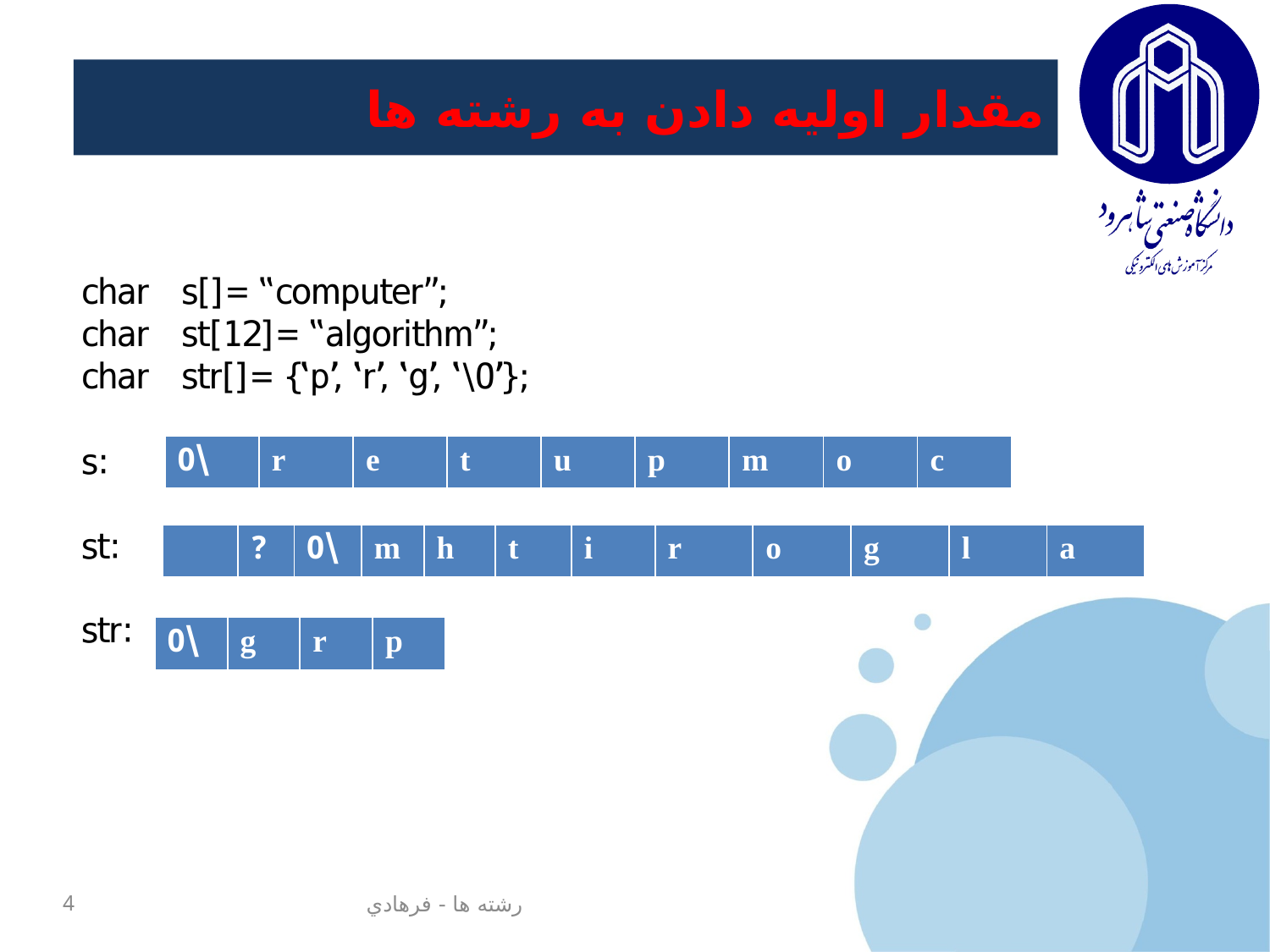

# مقدار اولیه دادن به رشته ها
char   s[]= “computer”;
char   st[12]= “algorithm”;
char   str[]= {‘p’, ‘r’, ‘g’, ‘\0’};

s:

st:

str:
| \0 | r | e | t | u | p | m | o | c |
| --- | --- | --- | --- | --- | --- | --- | --- | --- |
|  | ? | \0 | m | h | t | i | r | o | g | l | a |
| --- | --- | --- | --- | --- | --- | --- | --- | --- | --- | --- | --- |
| \0 | g | r | p |
| --- | --- | --- | --- |
4
رشته ها - فرهادي